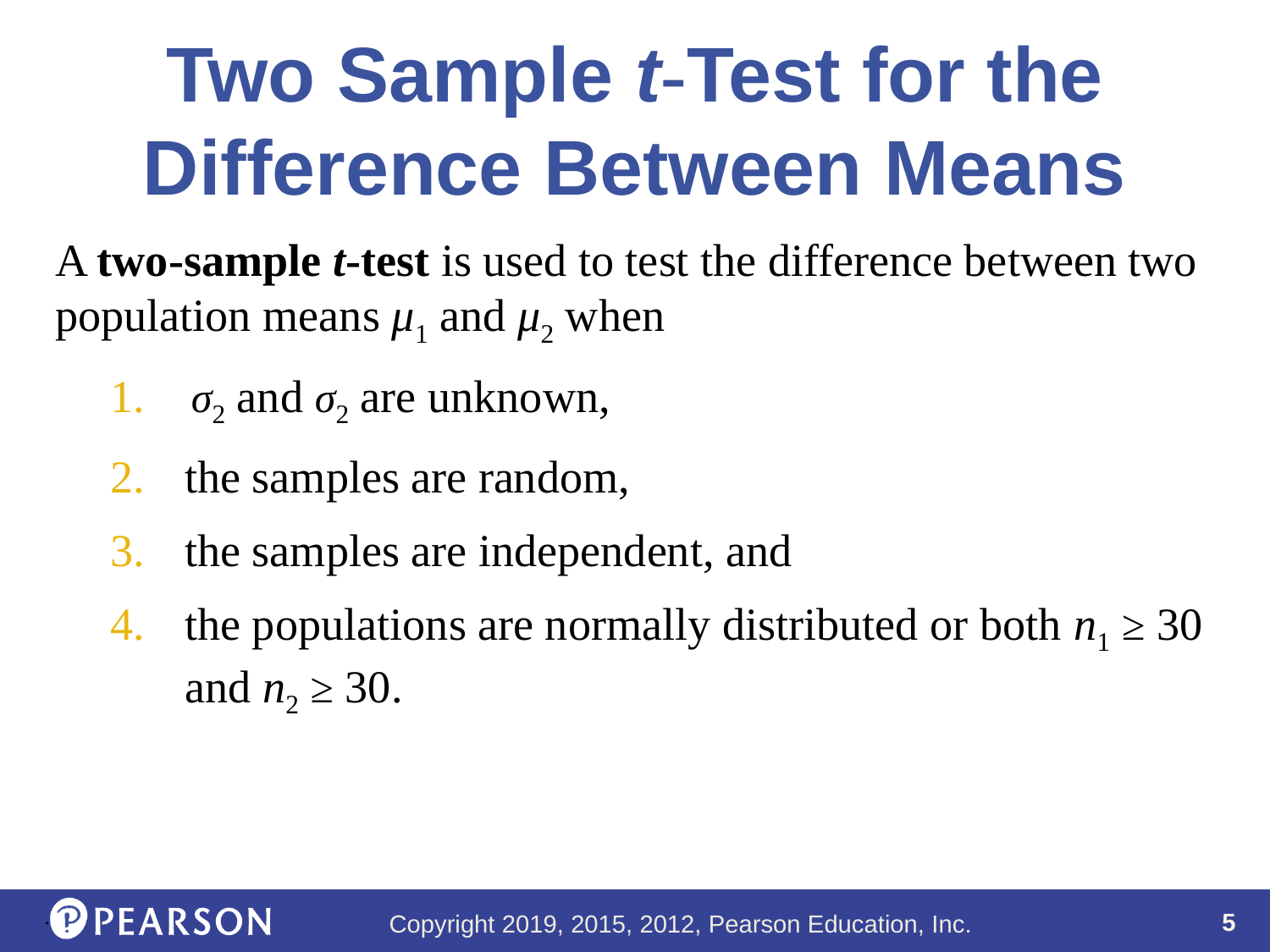

# Two Sample t-Test for the Difference Between Means
A two-sample t-test is used to test the difference between two population means μ1 and μ2 when
 σ2 and σ2 are unknown,
the samples are random,
the samples are independent, and
the populations are normally distributed or both n1 ≥ 30 and n2 ≥ 30.
.